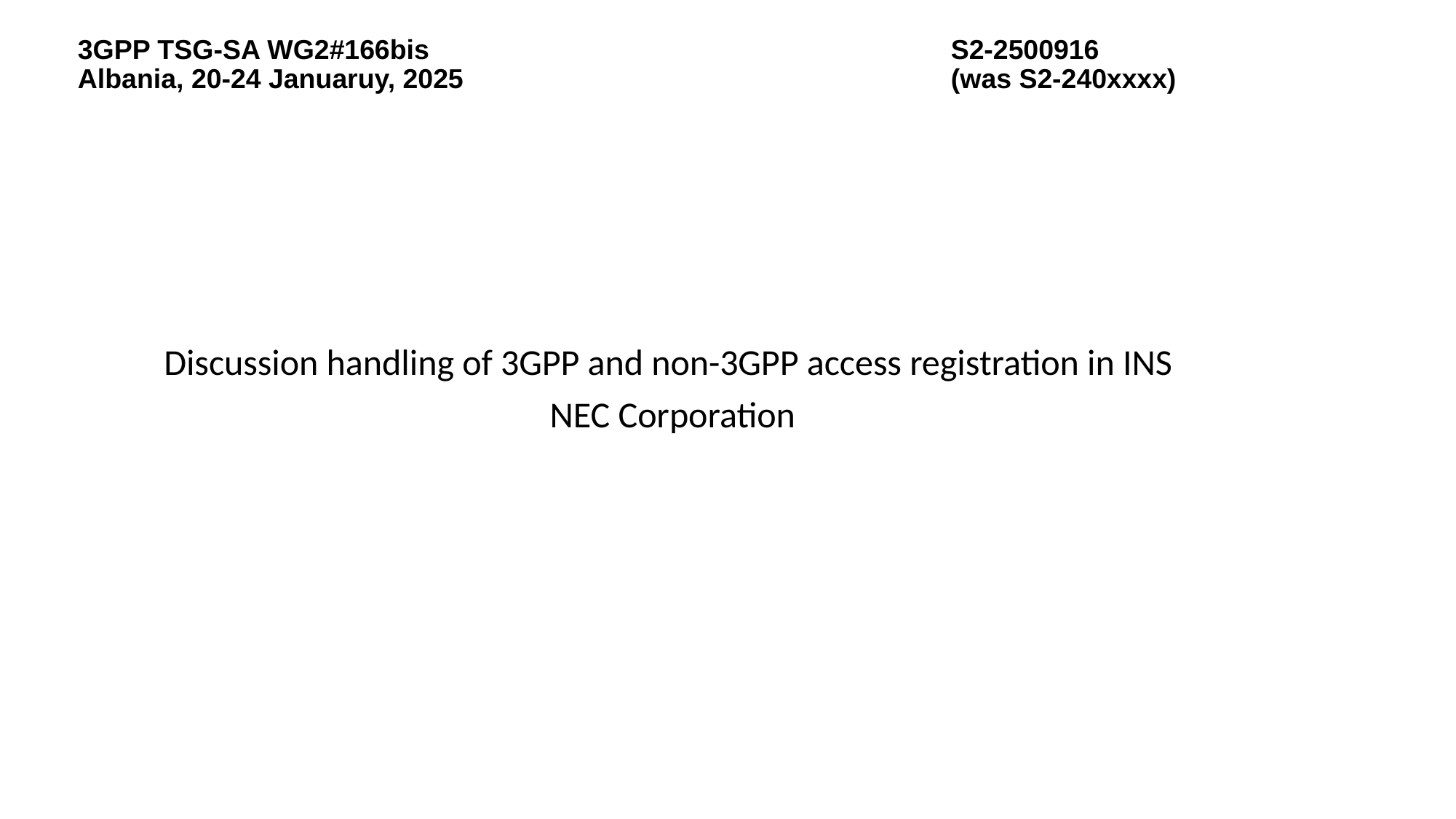

# 3GPP TSG-SA WG2#166bis			S2-2500916 Albania, 20-24 Januaruy, 2025			(was S2-240xxxx)
Discussion handling of 3GPP and non-3GPP access registration in INS
NEC Corporation